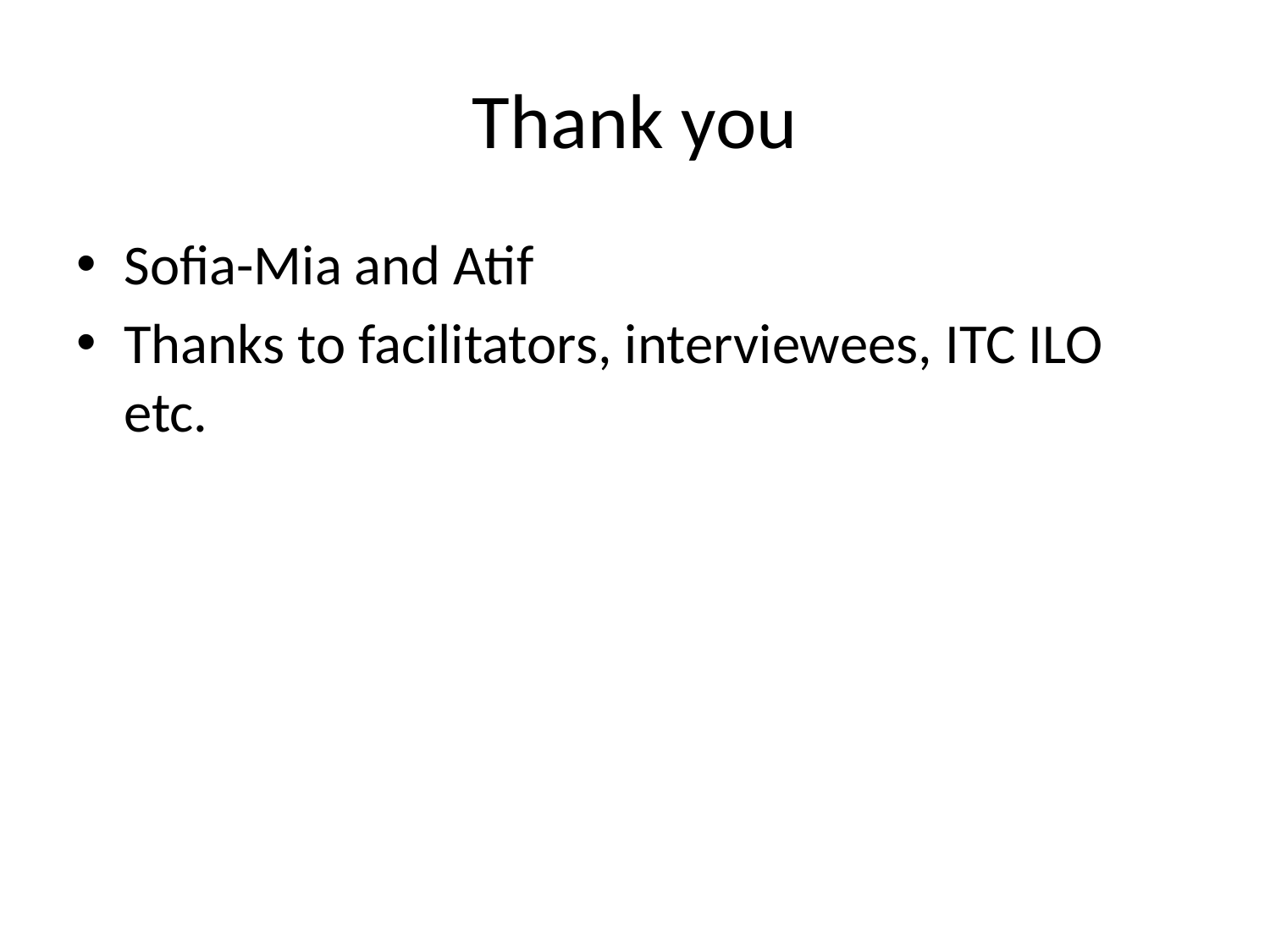

# Thank you
Sofia-Mia and Atif
Thanks to facilitators, interviewees, ITC ILO etc.